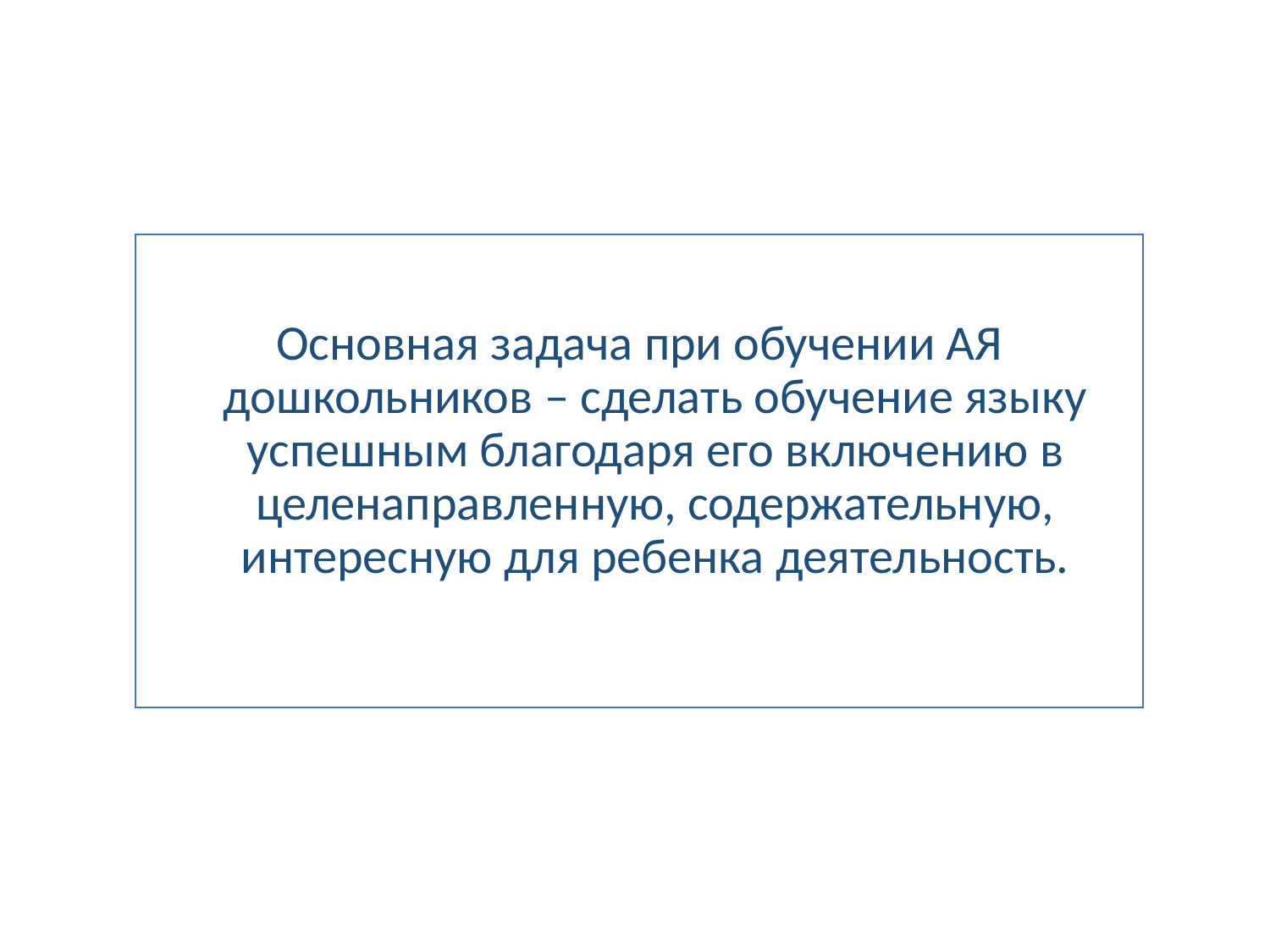

Основная задача при обучении АЯ дошкольников – сделать обучение языку успешным благодаря его включению в целенаправленную, содержательную, интересную для ребенка деятельность.